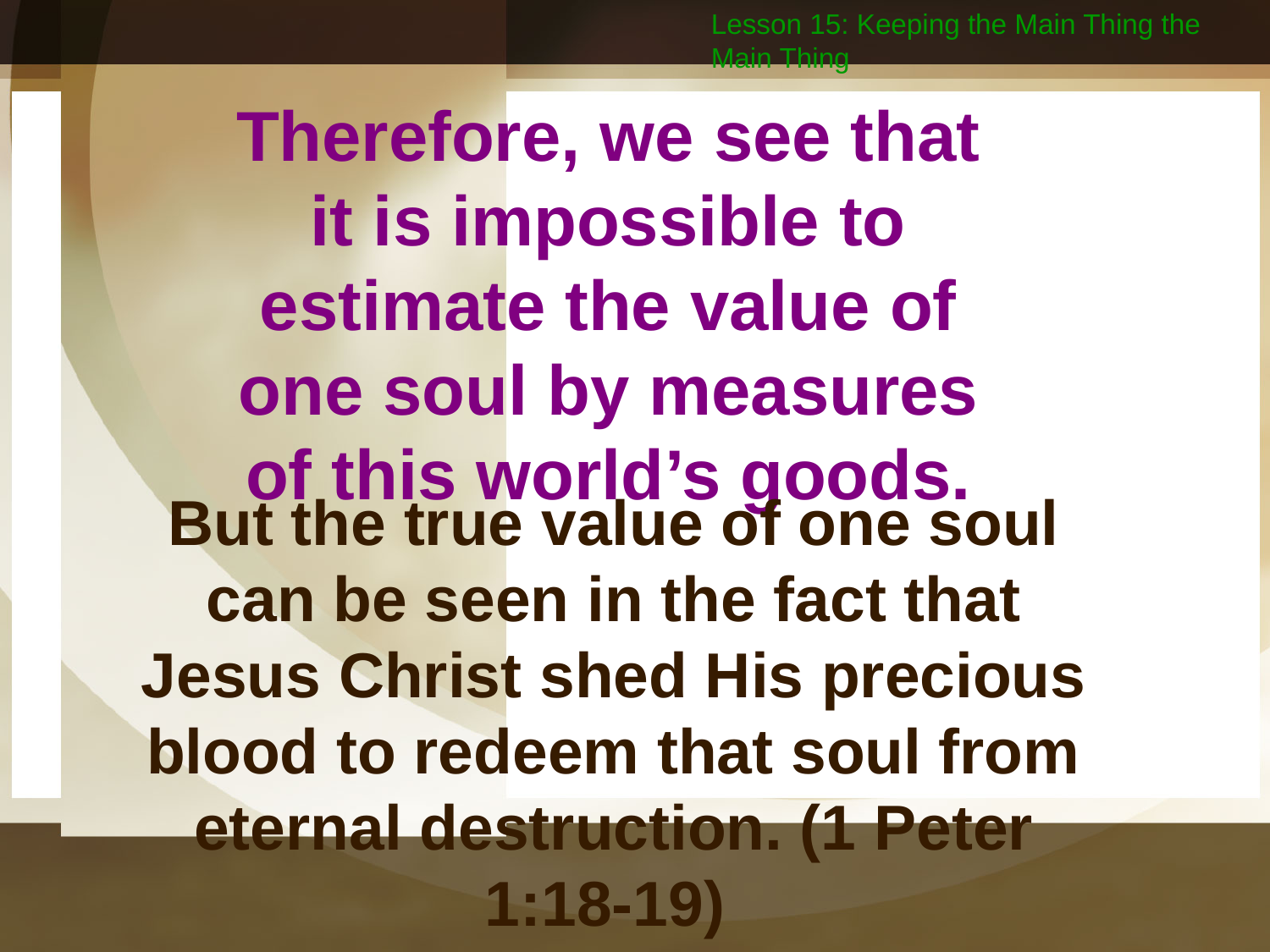

Lesson 15: Keeping the Main Thing the Main Thing
Therefore, we see that it is impossible to estimate the value of one soul by measures of this world’s goods.
But the true value of one soul can be seen in the fact that Jesus Christ shed His precious blood to redeem that soul from eternal destruction. (1 Peter 1:18-19)